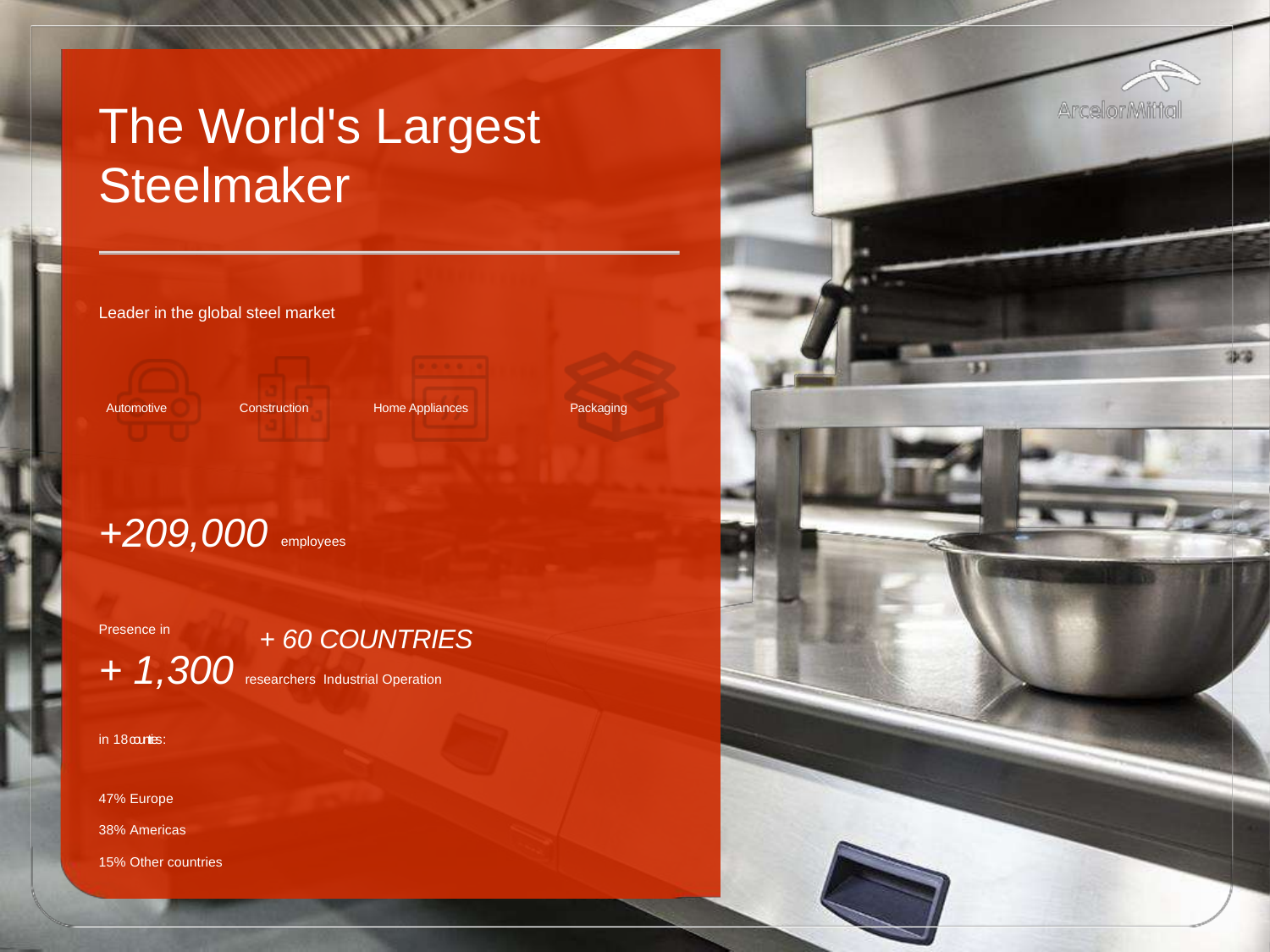

# The World's Largest Steelmaker

Leader in the global steel market

Automotive
Construction
Home Appliances
Packaging
+209,000 employees
+ 60 COUNTRIES
Presence in
+ 1,300 researchers  Industrial Operation in 18 countries:

47% Europe
38% Americas
15% Other countries